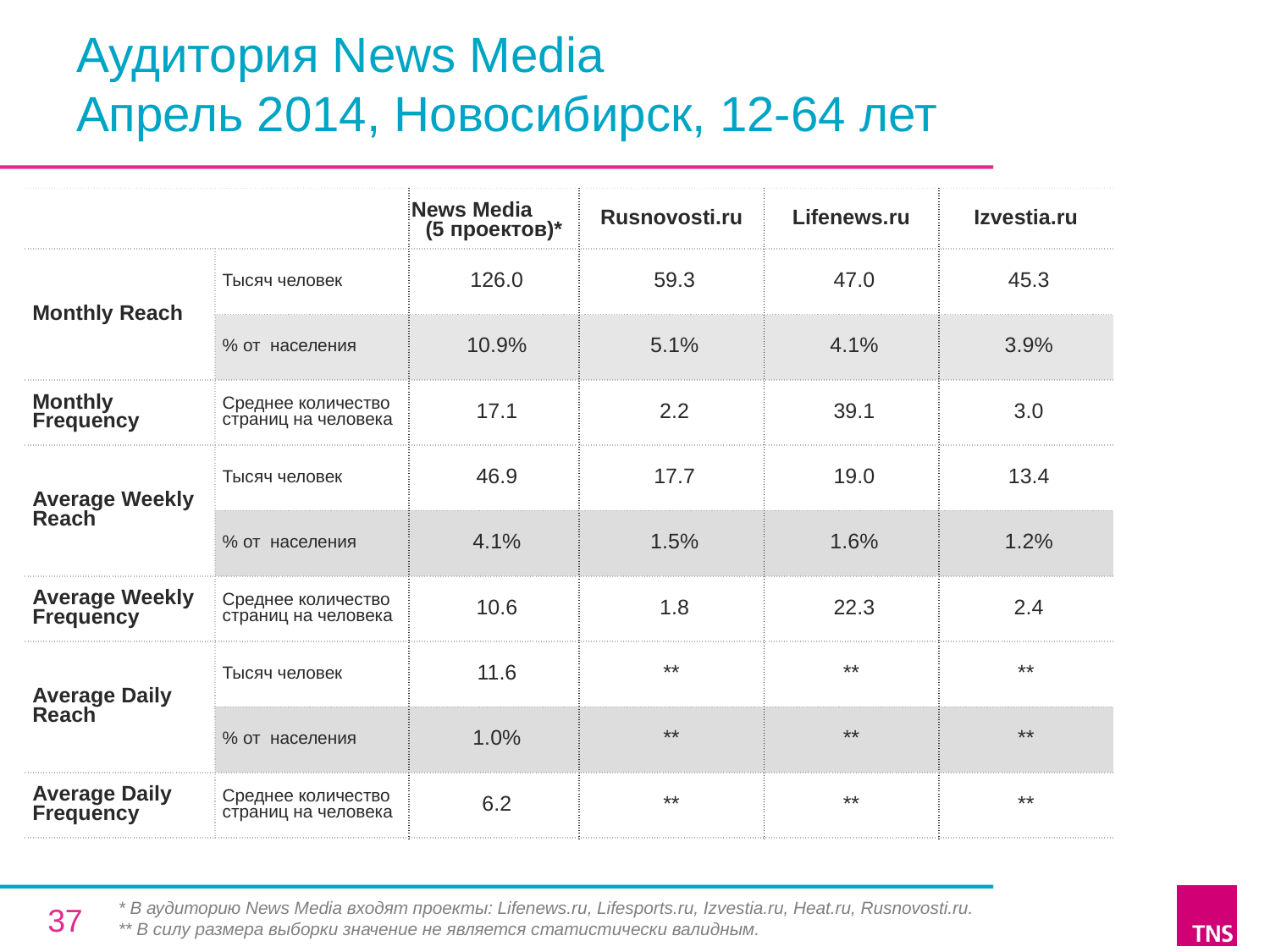

# Аудитория News Media Апрель 2014, Новосибирск, 12-64 лет
|  |  | News Media (5 проектов)\* | Rusnovosti.ru | Lifenews.ru | Izvestia.ru |
| --- | --- | --- | --- | --- | --- |
| Monthly Reach | Тысяч человек | 126.0 | 59.3 | 47.0 | 45.3 |
|  | % от населения | 10.9% | 5.1% | 4.1% | 3.9% |
| Monthly Frequency | Среднее количество страниц на человека | 17.1 | 2.2 | 39.1 | 3.0 |
| Average Weekly Reach | Тысяч человек | 46.9 | 17.7 | 19.0 | 13.4 |
|  | % от населения | 4.1% | 1.5% | 1.6% | 1.2% |
| Average Weekly Frequency | Среднее количество страниц на человека | 10.6 | 1.8 | 22.3 | 2.4 |
| Average Daily Reach | Тысяч человек | 11.6 | \*\* | \*\* | \*\* |
|  | % от населения | 1.0% | \*\* | \*\* | \*\* |
| Average Daily Frequency | Среднее количество страниц на человека | 6.2 | \*\* | \*\* | \*\* |
* В аудиторию News Media входят проекты: Lifenews.ru, Lifesports.ru, Izvestia.ru, Heat.ru, Rusnovosti.ru.
** В силу размера выборки значение не является статистически валидным.
37